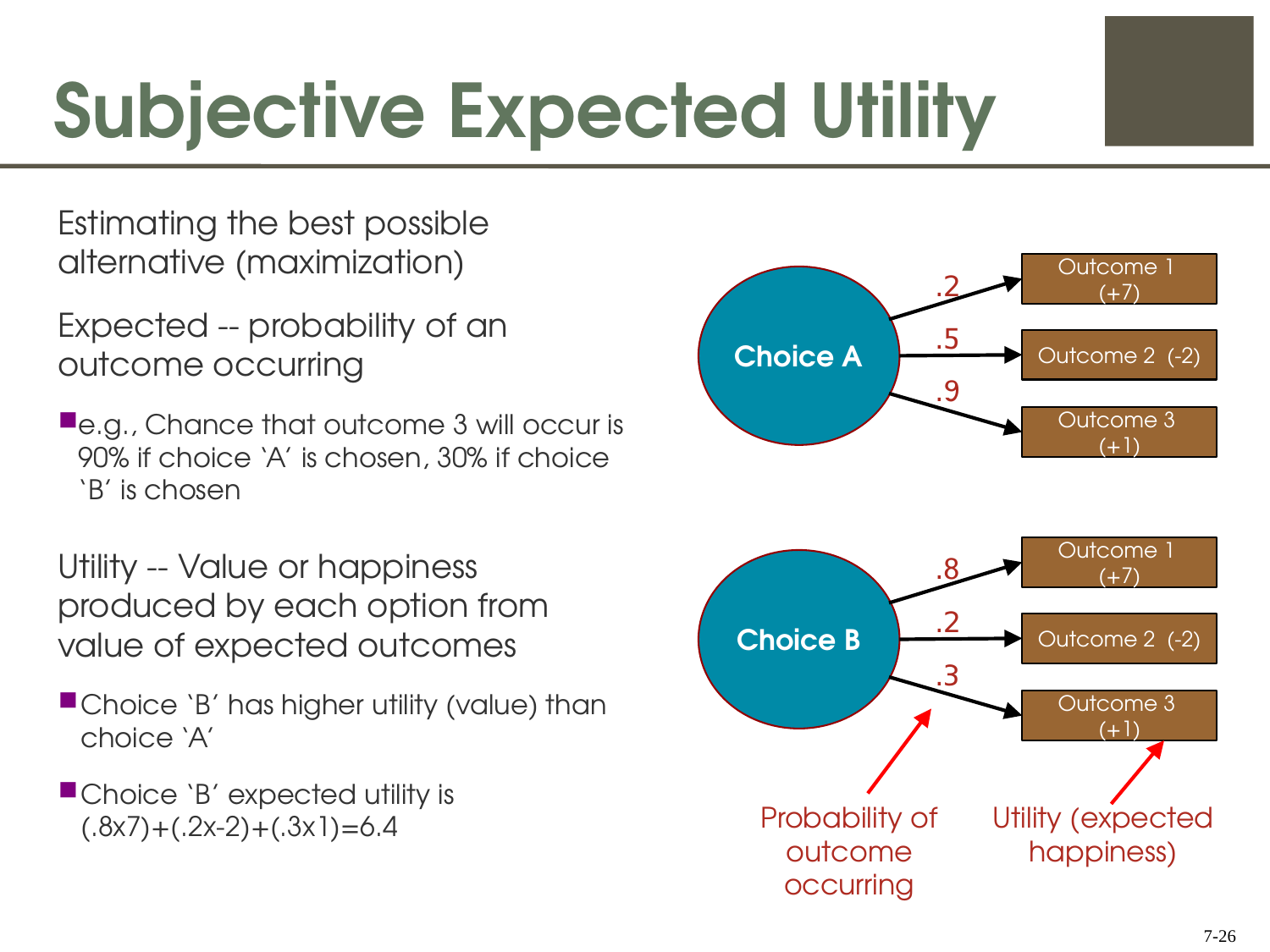

# Subjective Expected Utility
Estimating the best possible alternative (maximization)
Expected -- probability of an outcome occurring
e.g., Chance that outcome 3 will occur is 90% if choice ‘A’ is chosen, 30% if choice ‘B’ is chosen
Utility -- Value or happiness produced by each option from value of expected outcomes
Choice ‘B’ has higher utility (value) than choice ‘A’
Choice ‘B’ expected utility is
(.8x7)+(.2x-2)+(.3x1)=6.4
Outcome 1  (+7)
.2
Choice A
.5
Outcome 2  (-2)
.9
Outcome 3  (+1)
Outcome 1  (+7)
.8
Choice B
.2
Outcome 2  (-2)
.3
Outcome 3  (+1)
Probability of outcome occurring
Utility (expected happiness)